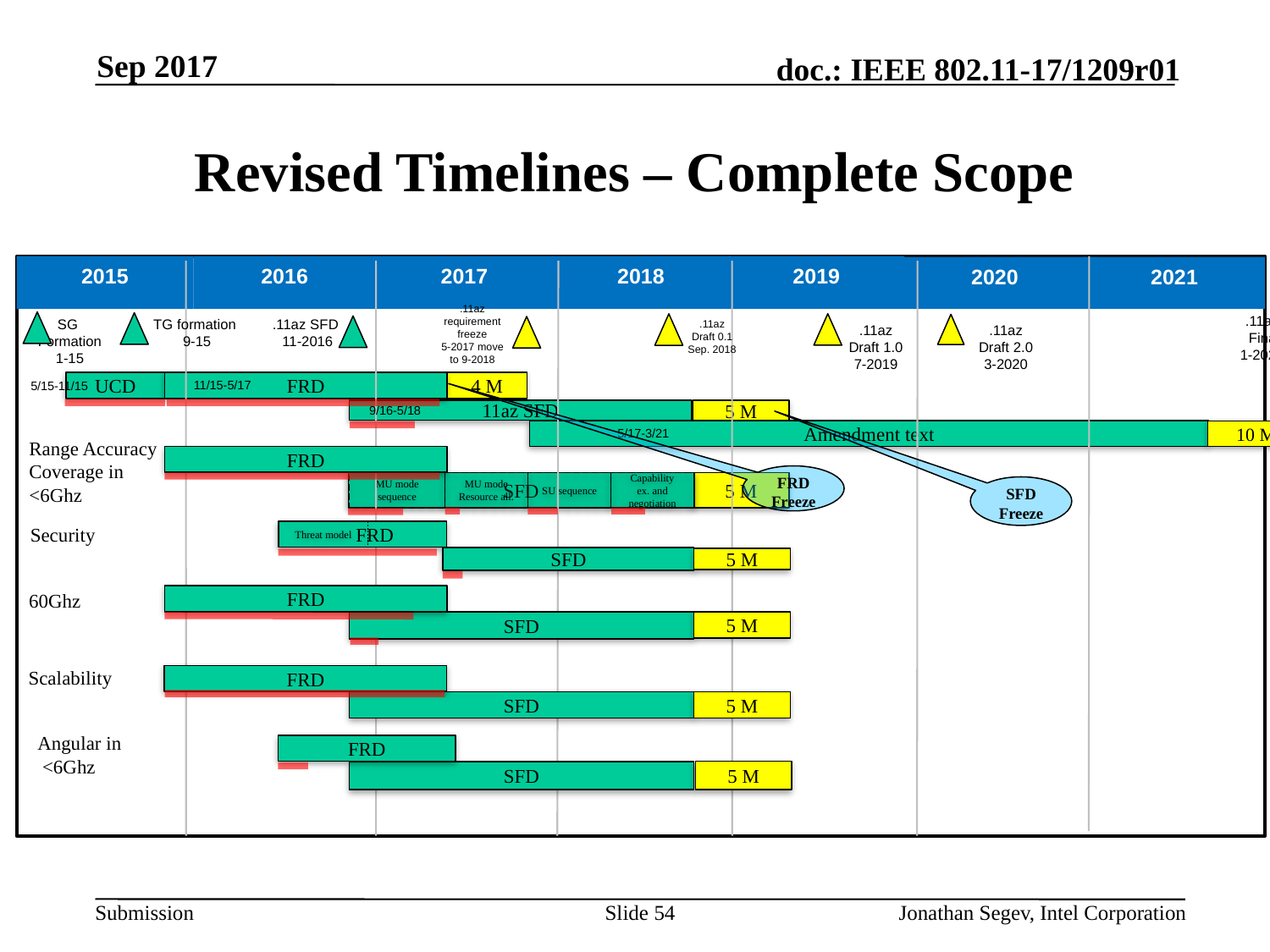

Sep 2017
# Revised Timelines – Complete Scope
2015
2016
2018

2017
2019
2020
2021
.11az requirement freeze
5-2017 move to 9-2018
.11az
 Final
1-2022
.11az SFD
11-2016
SG
Formation
1-15
TG formation
9-15
.11az
Draft 0.1
Sep. 2018

.11az
Draft 2.0
3-2020
.11az
Draft 1.0
7-2019

11/15-5/17
FRD
5/15-11/15
UCD
9/16-5/18
11az SFD
5/17-3/21
Amendment text
Range Accuracy
Coverage in <6Ghz
FRD
FRD Freeze
MU mode sequence
MU mode
Resource all.
SU sequence
Capability ex. and negotiation
SFD
SFD Freeze
Threat model
     FRD
Security
SFD
FRD
60Ghz
SFD
Scalability
FRD
SFD
Angular in
 <6Ghz
FRD
SFD
4 M
5 M
10 M
5 M
5 M
5 M
5 M
5 M
Slide 54
Jonathan Segev, Intel Corporation